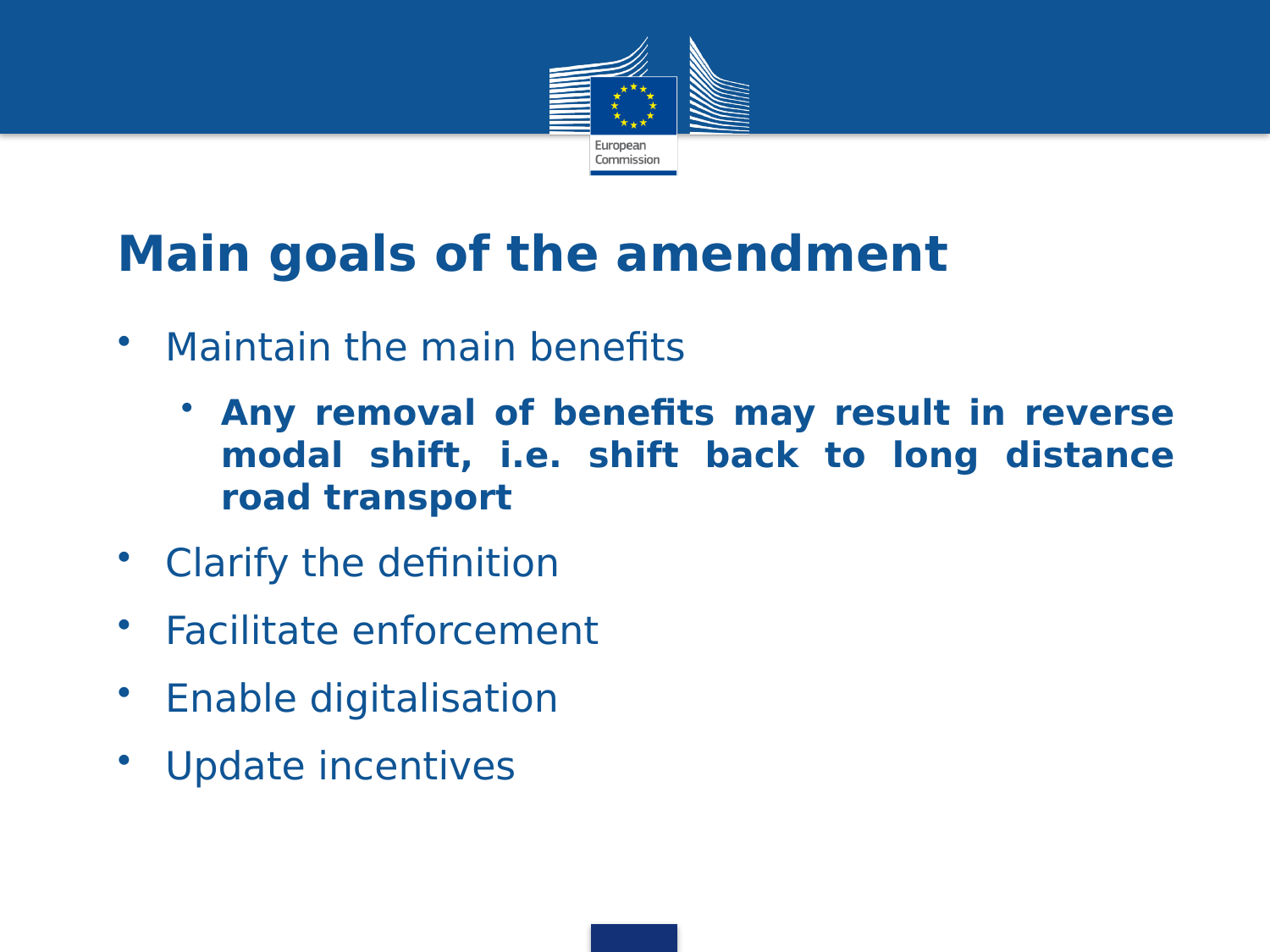

# Main goals of the amendment
Maintain the main benefits
Any removal of benefits may result in reverse modal shift, i.e. shift back to long distance road transport
Clarify the definition
Facilitate enforcement
Enable digitalisation
Update incentives